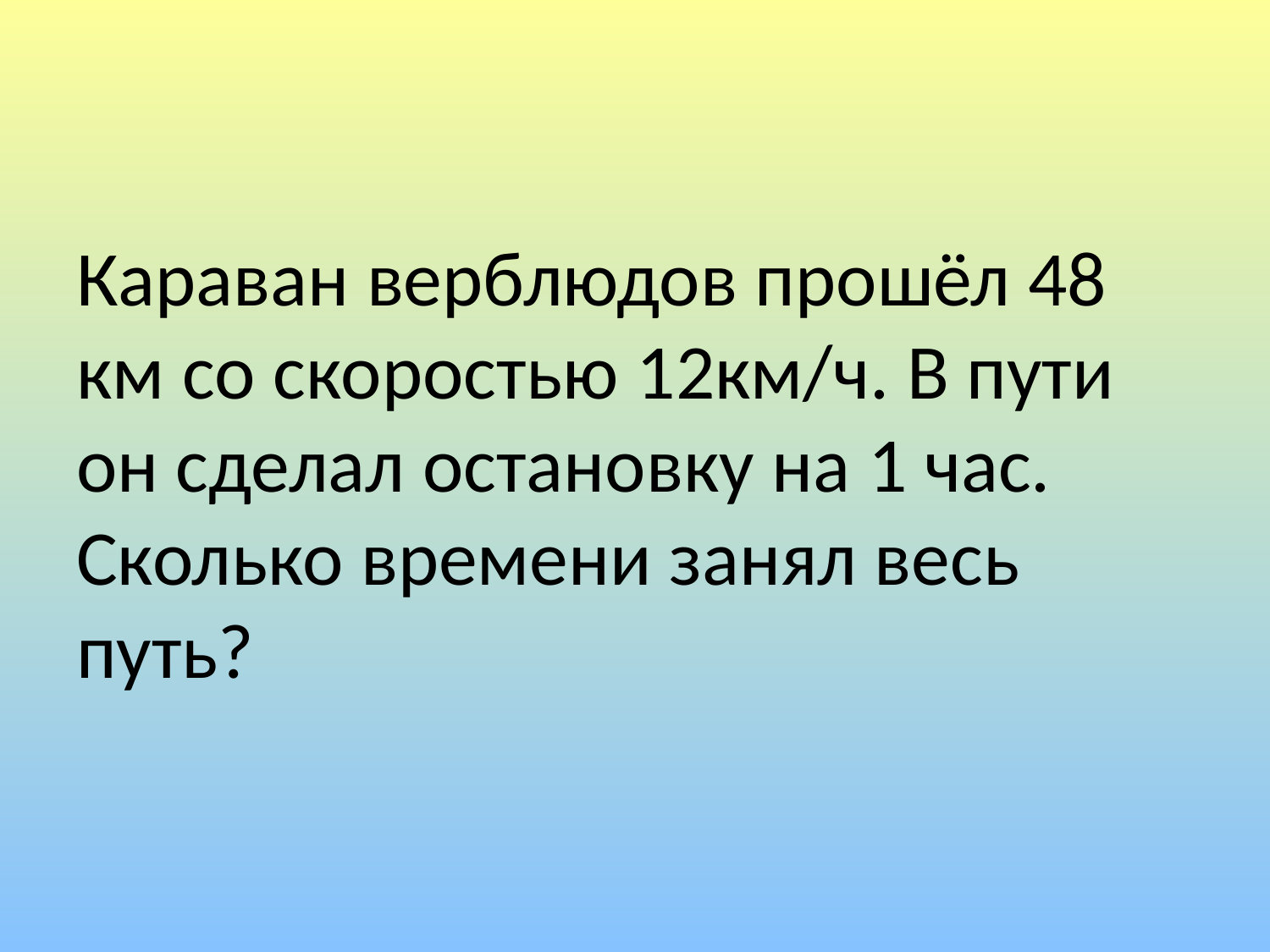

#
Караван верблюдов прошёл 48 км со скоростью 12км/ч. В пути он сделал остановку на 1 час. Сколько времени занял весь путь?